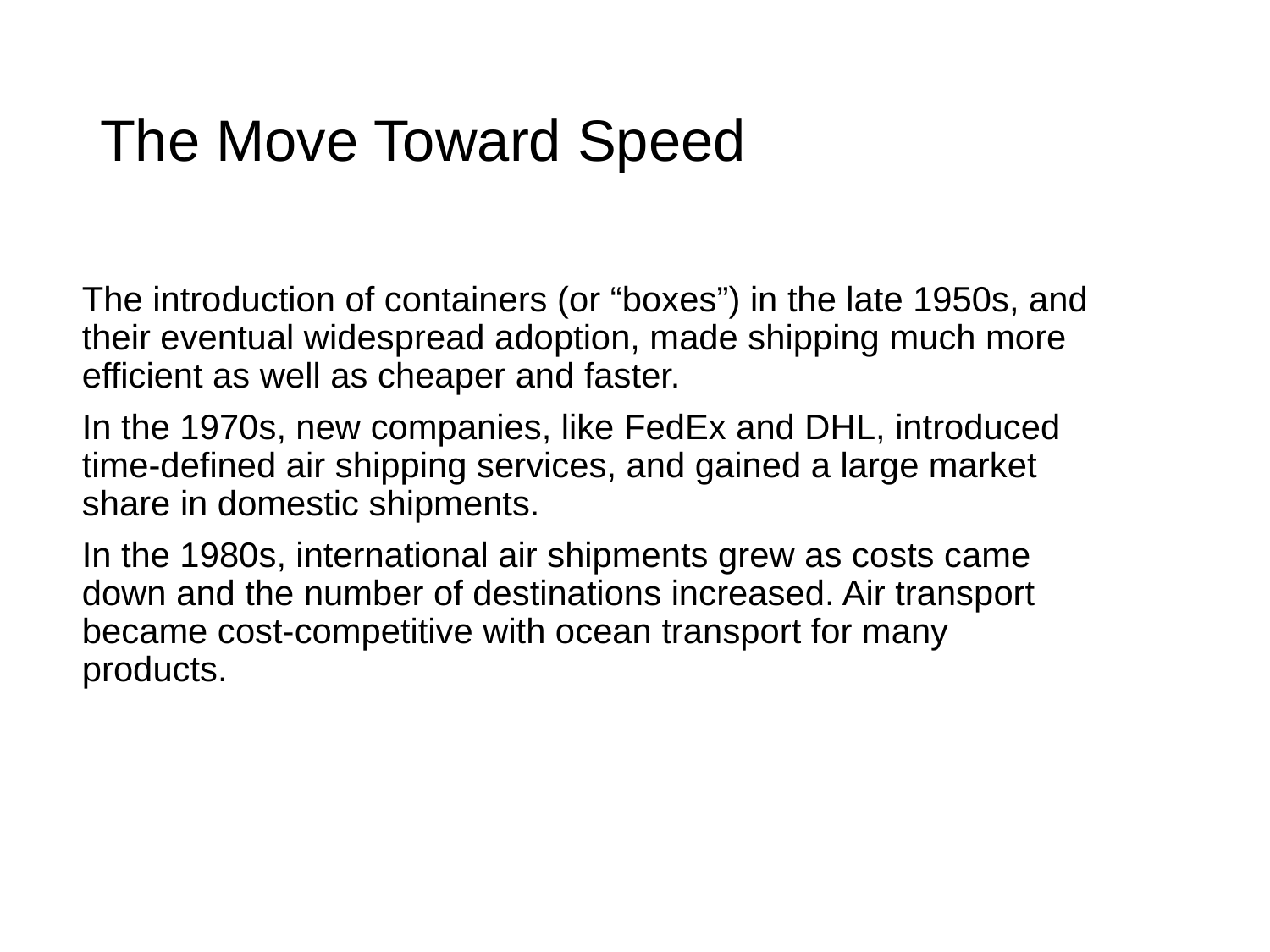

# The Move Toward Speed
The introduction of containers (or “boxes”) in the late 1950s, and their eventual widespread adoption, made shipping much more efficient as well as cheaper and faster.
In the 1970s, new companies, like FedEx and DHL, introduced time-defined air shipping services, and gained a large market share in domestic shipments.
In the 1980s, international air shipments grew as costs came down and the number of destinations increased. Air transport became cost-competitive with ocean transport for many products.